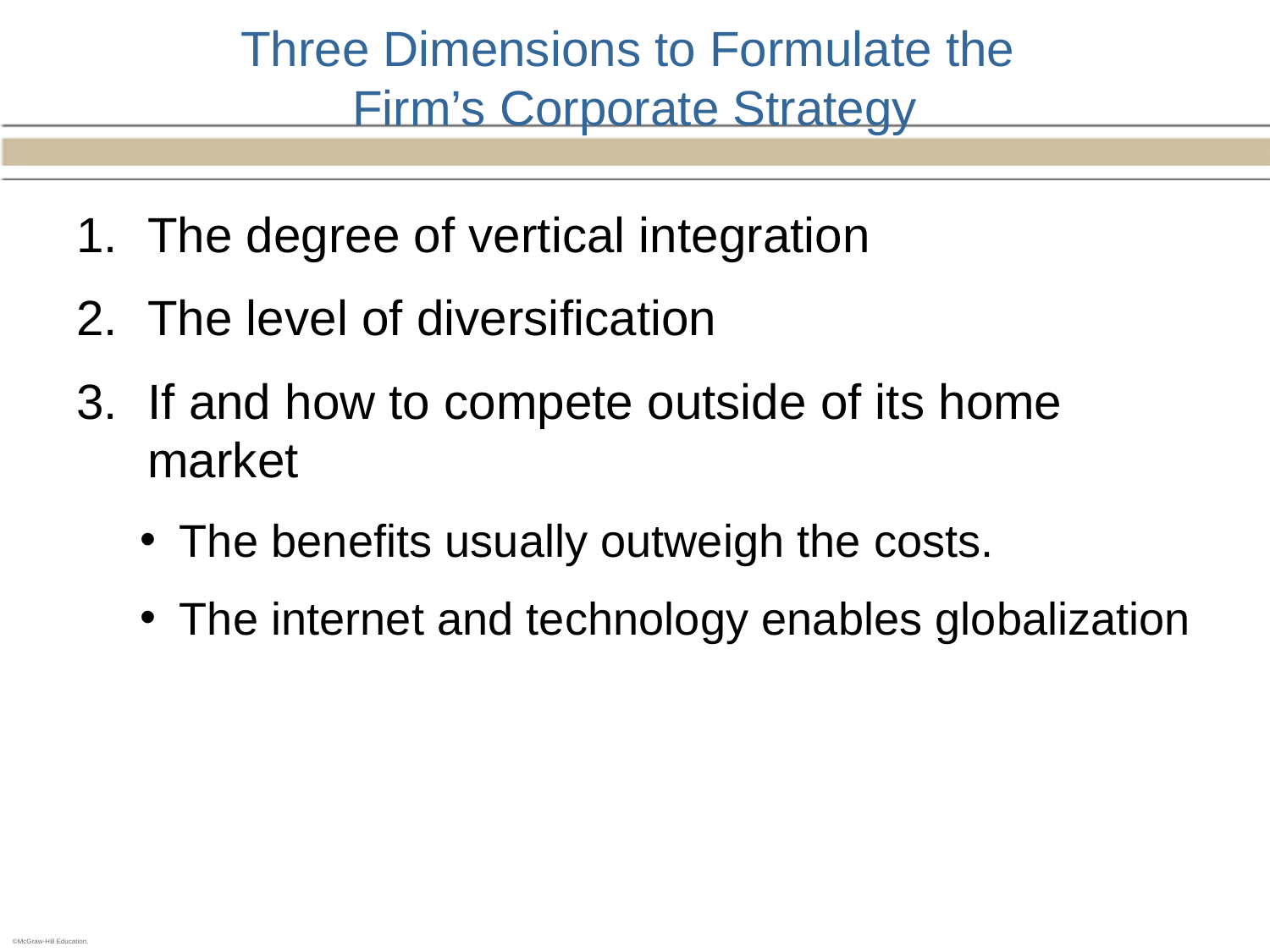

# Three Dimensions to Formulate the Firm’s Corporate Strategy
The degree of vertical integration
The level of diversification
If and how to compete outside of its home market
The benefits usually outweigh the costs.
The internet and technology enables globalization